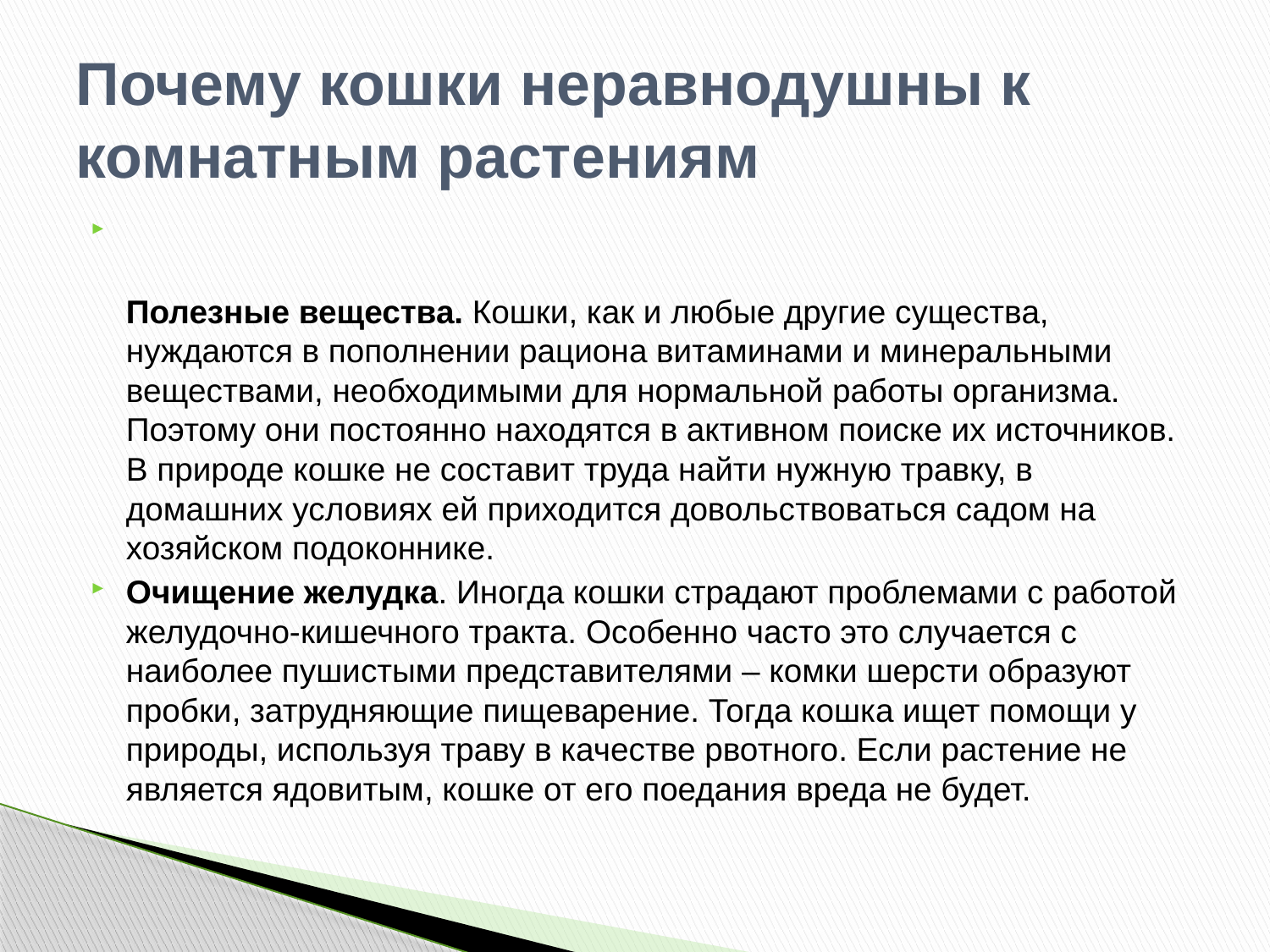

# Почему кошки неравнодушны к комнатным растениям
Полезные вещества. Кошки, как и любые другие существа, нуждаются в пополнении рациона витаминами и минеральными веществами, необходимыми для нормальной работы организма. Поэтому они постоянно находятся в активном поиске их источников. В природе кошке не составит труда найти нужную травку, в домашних условиях ей приходится довольствоваться садом на хозяйском подоконнике.
Очищение желудка. Иногда кошки страдают проблемами с работой желудочно-кишечного тракта. Особенно часто это случается с наиболее пушистыми представителями – комки шерсти образуют пробки, затрудняющие пищеварение. Тогда кошка ищет помощи у природы, используя траву в качестве рвотного. Если растение не является ядовитым, кошке от его поедания вреда не будет.